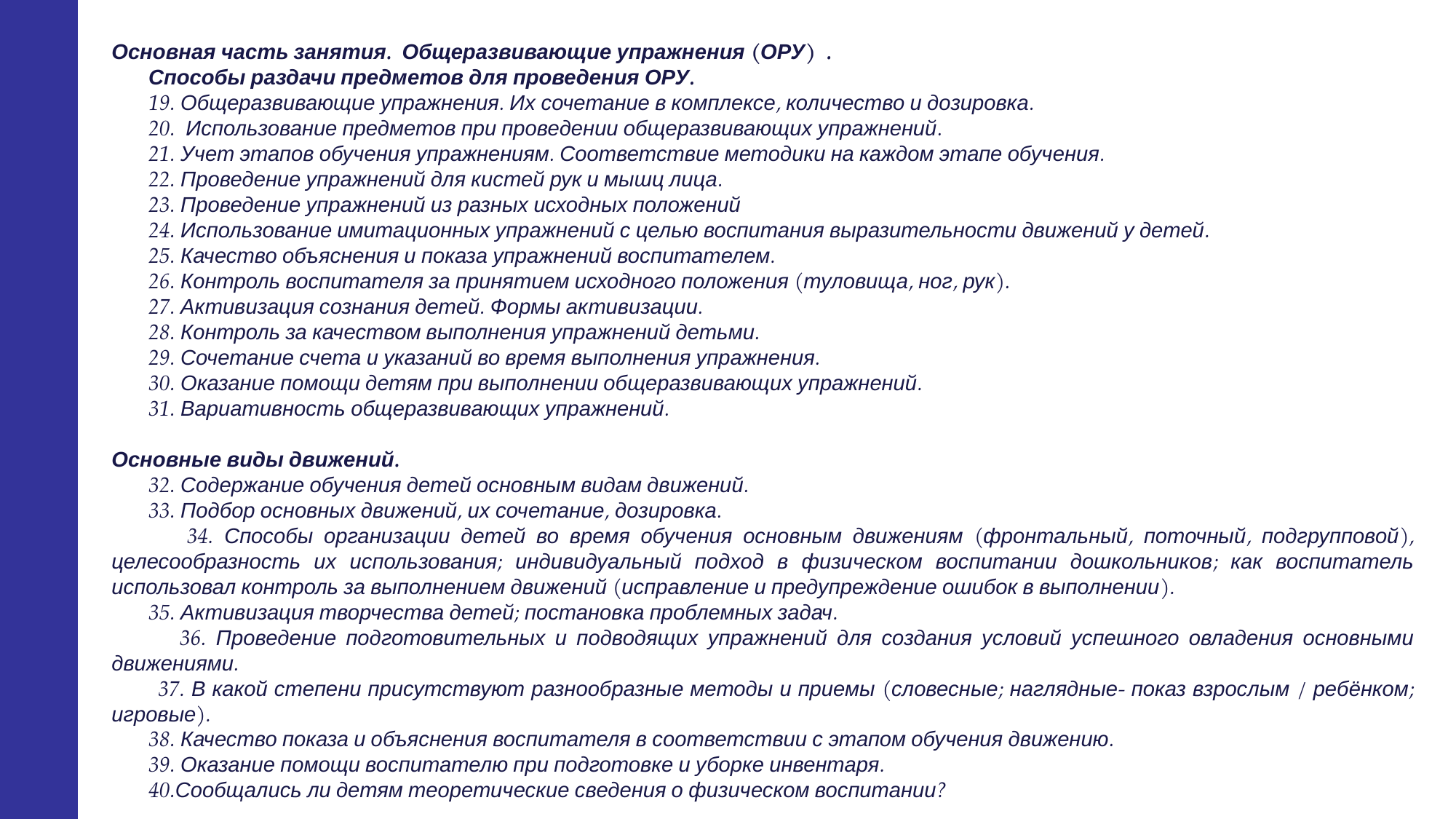

Основная часть занятия.  Общеразвивающие упражнения (ОРУ)  .
       Способы раздачи предметов для проведения ОРУ.
       19. Общеразвивающие упражнения. Их сочетание в комплексе, количество и дозировка.
       20.  Использование предметов при проведении общеразвивающих упражнений.
       21. Учет этапов обучения упражнениям. Соответствие методики на каждом этапе обучения.
       22. Проведение упражнений для кистей рук и мышц лица.
       23. Проведение упражнений из разных исходных положений
       24. Использование имитационных упражнений с целью воспитания выразительности движений у детей.
       25. Качество объяснения и показа упражнений воспитателем.
       26. Контроль воспитателя за принятием исходного положения (туловища, ног, рук).
       27. Активизация сознания детей. Формы активизации.
       28. Контроль за качеством выполнения упражнений детьми.
       29. Сочетание счета и указаний во время выполнения упражнения.
       30. Оказание помощи детям при выполнении общеразвивающих упражнений.
       31. Вариативность общеразвивающих упражнений.

Основные виды движений.
       32. Содержание обучения детей основным видам движений.
       33. Подбор основных движений, их сочетание, дозировка.
       34. Способы организации детей во время обучения основным движениям (фронтальный, поточный, подгрупповой), целесообразность их использования; индивидуальный подход в физическом воспитании дошкольников; как воспитатель использовал контроль за выполнением движений (исправление и предупреждение ошибок в выполнении).
       35. Активизация творчества детей; постановка проблемных задач.
       36. Проведение подготовительных и подводящих упражнений для создания условий успешного овладения основными движениями.
       37. В какой степени присутствуют разнообразные методы и приемы (словесные; наглядные- показ взрослым / ребёнком; игровые).
       38. Качество показа и объяснения воспитателя в соответствии с этапом обучения движению.
       39. Оказание помощи воспитателю при подготовке и уборке инвентаря.
       40.Сообщались ли детям теоретические сведения о физическом воспитании?